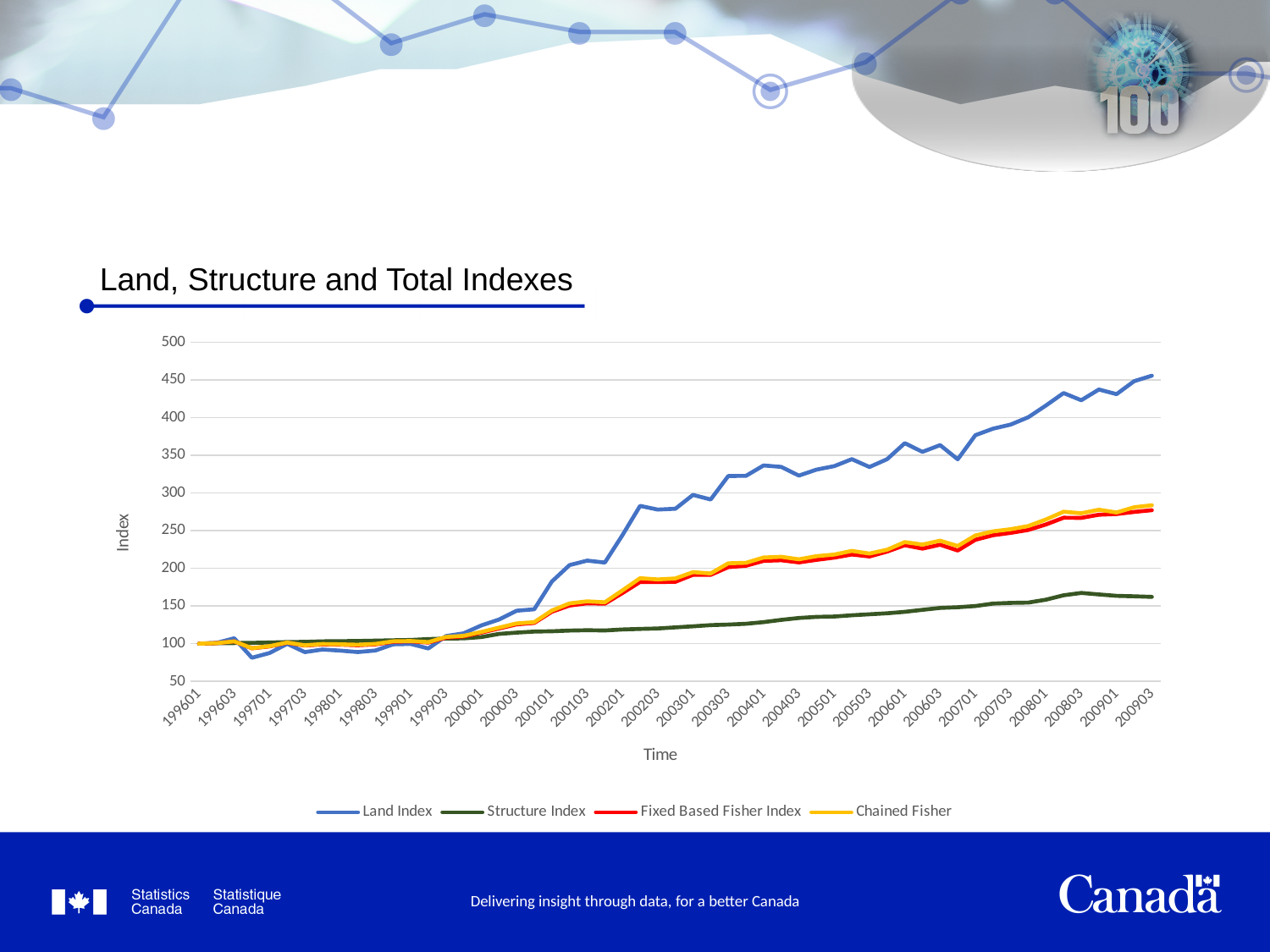

# Land, Structure and Total Indexes

### Chart

| Category | Land Index | Structure Index | Fixed Based Fisher Index | Chained Fisher |
|---|---|---|---|---|
| 199601 | 100.0 | 100.0 | 100.0 | 100.0 |
| 199602 | 101.08243572500699 | 100.6002401 | 100.77440714943882 | 100.77440714943882 |
| 199603 | 107.187285842243 | 100.8403361 | 103.10566037412136 | 103.07535626558318 |
| 199604 | 81.3058622603719 | 101.0804322 | 93.84735525710589 | 94.01923690892188 |
| 199701 | 87.64932819579741 | 101.5606242 | 96.34774688544597 | 96.70037343629603 |
| 199702 | 99.7798289965956 | 102.1608643 | 101.31043185641829 | 101.52215108335474 |
| 199703 | 88.81945539677119 | 102.4009604 | 97.49962923611866 | 97.8201553267407 |
| 199704 | 92.2529149486422 | 103.1212485 | 99.09250964722712 | 99.53689031335787 |
| 199801 | 90.77851409180269 | 103.3613445 | 98.77143909339524 | 99.14312866247812 |
| 199802 | 88.9049637846441 | 103.6014406 | 97.93069661215398 | 98.56817746196741 |
| 199803 | 90.9234391967616 | 104.0816327 | 99.08929335117472 | 99.67058086263513 |
| 199804 | 99.0748576905104 | 104.5618247 | 102.51980552545763 | 103.1254715051497 |
| 199901 | 99.6390857169094 | 104.9219688 | 102.98798986558407 | 103.56399460941198 |
| 199902 | 93.6747443233937 | 106.122449 | 101.4850048896819 | 102.09122103940042 |
| 199903 | 110.09111436994601 | 106.8427371 | 108.06942174638651 | 108.87948635839506 |
| 199904 | 113.756159871436 | 107.0828331 | 109.58052691519073 | 110.45012730480819 |
| 200001 | 124.23417109776899 | 108.7635054 | 114.66641535922722 | 115.58979933912306 |
| 200002 | 131.978335711717 | 112.9651861 | 120.17494371548396 | 121.22295891200059 |
| 200003 | 143.740948131535 | 114.6458583 | 125.59996130219349 | 126.86540870069406 |
| 200004 | 145.65910937484801 | 116.0864346 | 127.534572355474 | 128.5042163478629 |
| 200101 | 182.49515929245499 | 116.4465786 | 142.38425265377123 | 143.96284862030566 |
| 200102 | 204.30101837295197 | 117.4069628 | 150.61367078299065 | 153.47052695635116 |
| 200103 | 210.258763406449 | 117.8871549 | 153.57414998125267 | 156.17236293208228 |
| 200104 | 207.70289411004202 | 117.5270108 | 153.06667643111513 | 154.90279890266353 |
| 200201 | 244.15221794888802 | 118.847539 | 167.18116271573012 | 170.75608381989355 |
| 200202 | 282.86507306831703 | 119.5678271 | 181.91854258394463 | 186.86933122482267 |
| 200203 | 278.00696309750504 | 120.1680672 | 181.79966087677263 | 185.24539109605865 |
| 200204 | 279.122194357392 | 121.6086435 | 182.10771621499188 | 186.55779247316397 |
| 200301 | 297.479236707113 | 123.0492197 | 191.4384522534008 | 194.9487176152451 |
| 200302 | 291.386957406474 | 124.6098439 | 191.33741647267306 | 193.268860679213 |
| 200303 | 322.561566604206 | 125.3301321 | 201.6155324799703 | 206.69637891136534 |
| 200304 | 322.71062228554 | 126.4105642 | 203.4262754448778 | 207.39204616542492 |
| 200401 | 336.548783014292 | 128.5714286 | 209.93645723979913 | 214.39504150969287 |
| 200402 | 334.639080019804 | 131.5726291 | 210.78460113181853 | 215.35524475158726 |
| 200403 | 323.047464855054 | 134.0936375 | 207.89706498712846 | 212.03294043109102 |
| 200404 | 331.01248090326 | 135.5342137 | 211.30039410136268 | 216.16308643075436 |
| 200501 | 335.606052511455 | 136.0144058 | 214.29736229595272 | 218.3422770152003 |
| 200502 | 344.855690677647 | 137.695078 | 218.35182791566461 | 223.15417608390632 |
| 200503 | 334.49115819864 | 139.0156062 | 215.7939638057511 | 219.62563077180513 |
| 200504 | 344.856853433097 | 140.33613450000001 | 222.27298895845138 | 224.74395942813848 |
| 200601 | 366.10957122699904 | 142.2569028 | 230.70754459783936 | 234.81834885502732 |
| 200602 | 354.572148660022 | 144.8979592 | 226.21866155816656 | 231.5601190317836 |
| 200603 | 363.532109577599 | 147.4189676 | 231.3848708470937 | 236.7367767805358 |
| 200604 | 344.70709829667 | 148.3793517 | 223.65988972628898 | 229.62276038729448 |
| 200701 | 376.717030631271 | 149.939976 | 237.9306233080466 | 243.6215538539261 |
| 200702 | 385.357222040132 | 153.1812725 | 243.9532482548066 | 249.09301979808487 |
| 200703 | 390.76092063015 | 154.1416567 | 247.08268691565704 | 251.8972223757569 |
| 200704 | 400.544163702397 | 154.5018007 | 250.98203203625445 | 256.18116107392945 |
| 200801 | 416.085996322704 | 158.3433373 | 258.2559860614187 | 264.85898281191135 |
| 200802 | 432.60639830198 | 164.2256903 | 267.19705451409425 | 275.1323198281037 |
| 200803 | 423.02484365391103 | 167.3469388 | 266.99952376523066 | 273.07023914891704 |
| 200804 | 437.29540792663 | 165.3061224 | 271.1735962454097 | 277.76555386356154 |
| 200901 | 431.15878142270896 | 163.5054022 | 272.0535248456495 | 274.15971617966153 |
| 200902 | 448.360321604387 | 162.9051621 | 274.84346071593404 | 281.1223254487978 |
| 200903 | 455.61885655335396 | 162.0648259 | 277.1661307222184 | 283.65843708316936 |